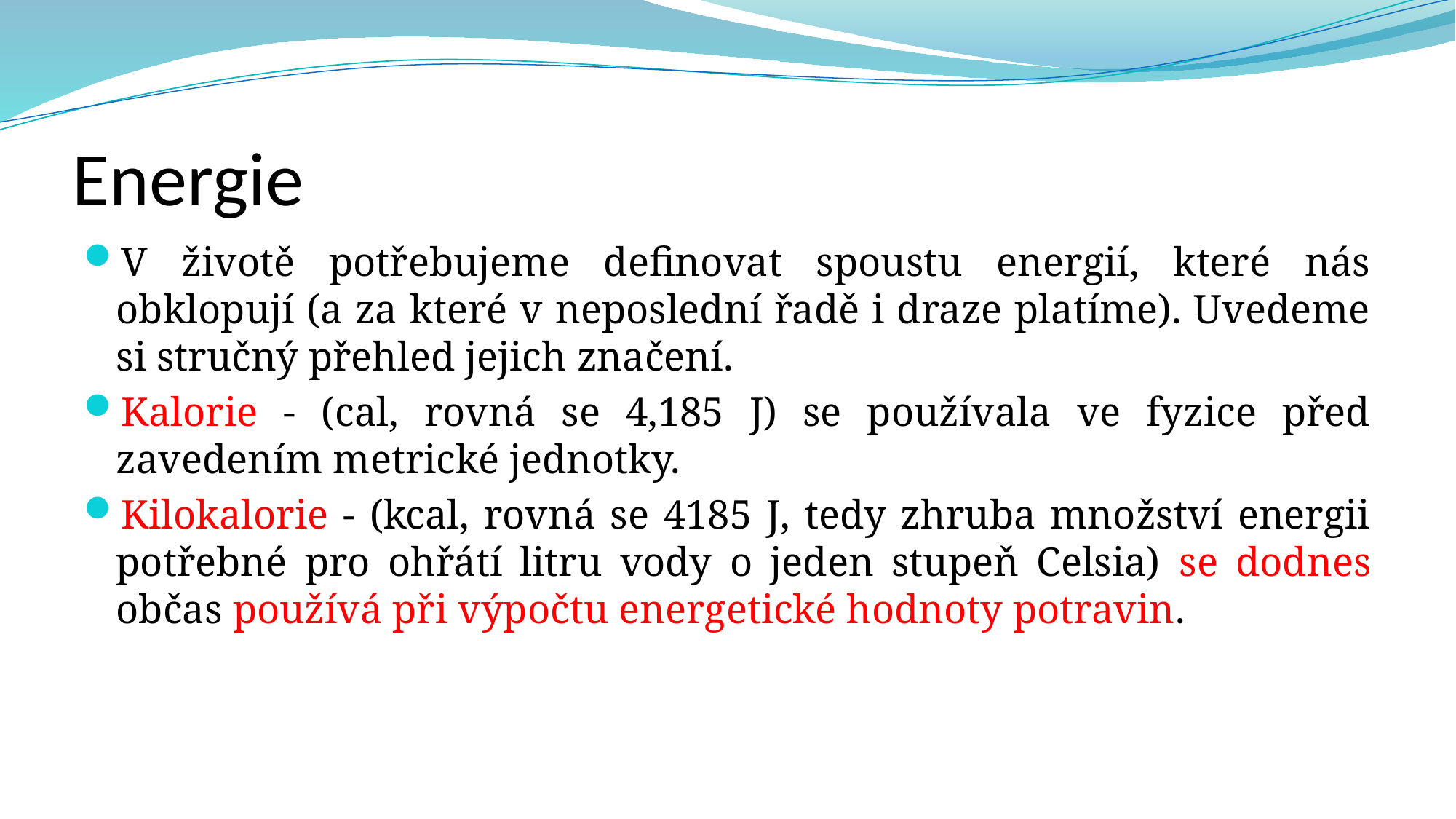

# Energie
V životě potřebujeme definovat spoustu energií, které nás obklopují (a za které v neposlední řadě i draze platíme). Uvedeme si stručný přehled jejich značení.
Kalorie - (cal, rovná se 4,185 J) se používala ve fyzice před zavedením metrické jednotky.
Kilokalorie - (kcal, rovná se 4185 J, tedy zhruba množství energii potřebné pro ohřátí litru vody o jeden stupeň Celsia) se dodnes občas používá při výpočtu energetické hodnoty potravin.